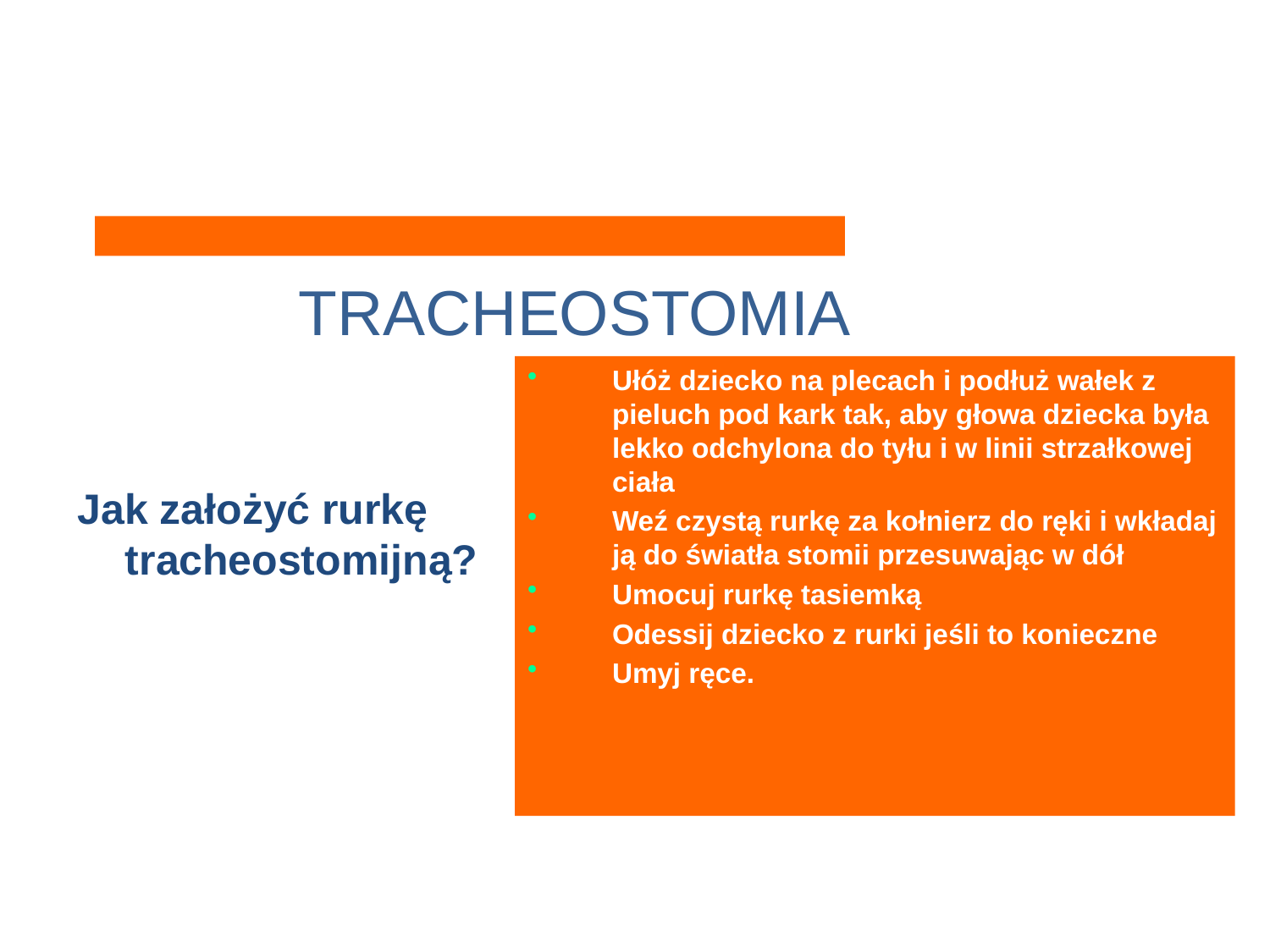

TRACHEOSTOMIA
Ułóż dziecko na plecach i podłuż wałek z pieluch pod kark tak, aby głowa dziecka była lekko odchylona do tyłu i w linii strzałkowej ciała
Weź czystą rurkę za kołnierz do ręki i wkładaj ją do światła stomii przesuwając w dół
Umocuj rurkę tasiemką
Odessij dziecko z rurki jeśli to konieczne
Umyj ręce.

Jak założyć rurkę tracheostomijną?